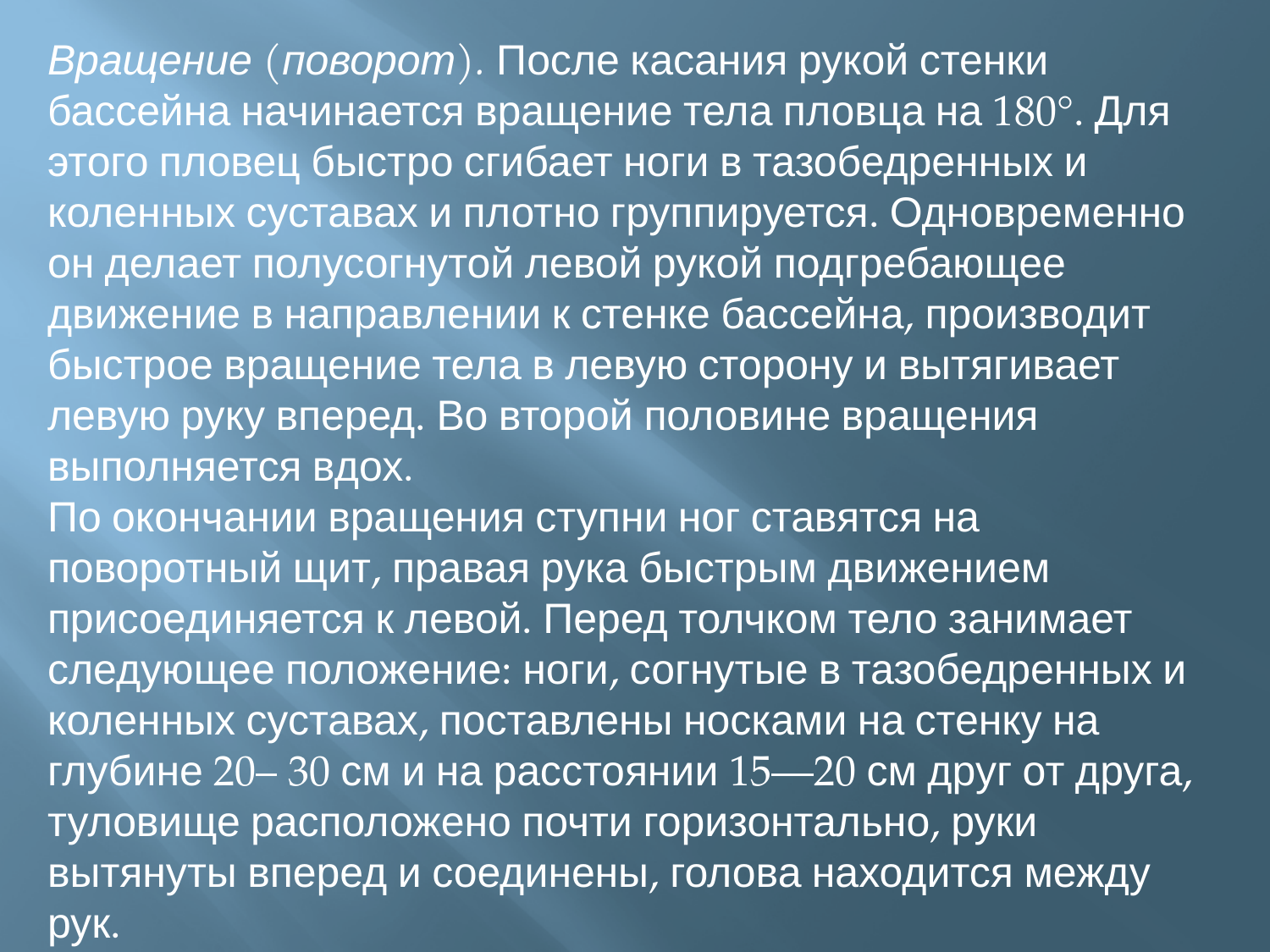

Вращение (поворот). После касания рукой стенки бассейна начинается вращение тела пловца на 180°. Для этого пловец быстро сгибает ноги в тазобедренных и коленных суставах и плотно группируется. Одновременно он делает полусогнутой левой рукой подгребающее движение в направлении к стенке бассейна, производит быстрое вращение тела в левую сторону и вытягивает левую руку вперед. Во второй половине вращения выполняется вдох.
По окончании вращения ступни ног ставятся на поворотный щит, правая рука быстрым движением присоединяется к левой. Перед толчком тело занимает следующее положение: ноги, согнутые в тазобедренных и коленных суставах, поставлены носками на стенку на глубине 20– 30 см и на расстоянии 15—20 см друг от друга, туловище расположено почти горизонтально, руки вытянуты вперед и соединены, голова находится между рук.